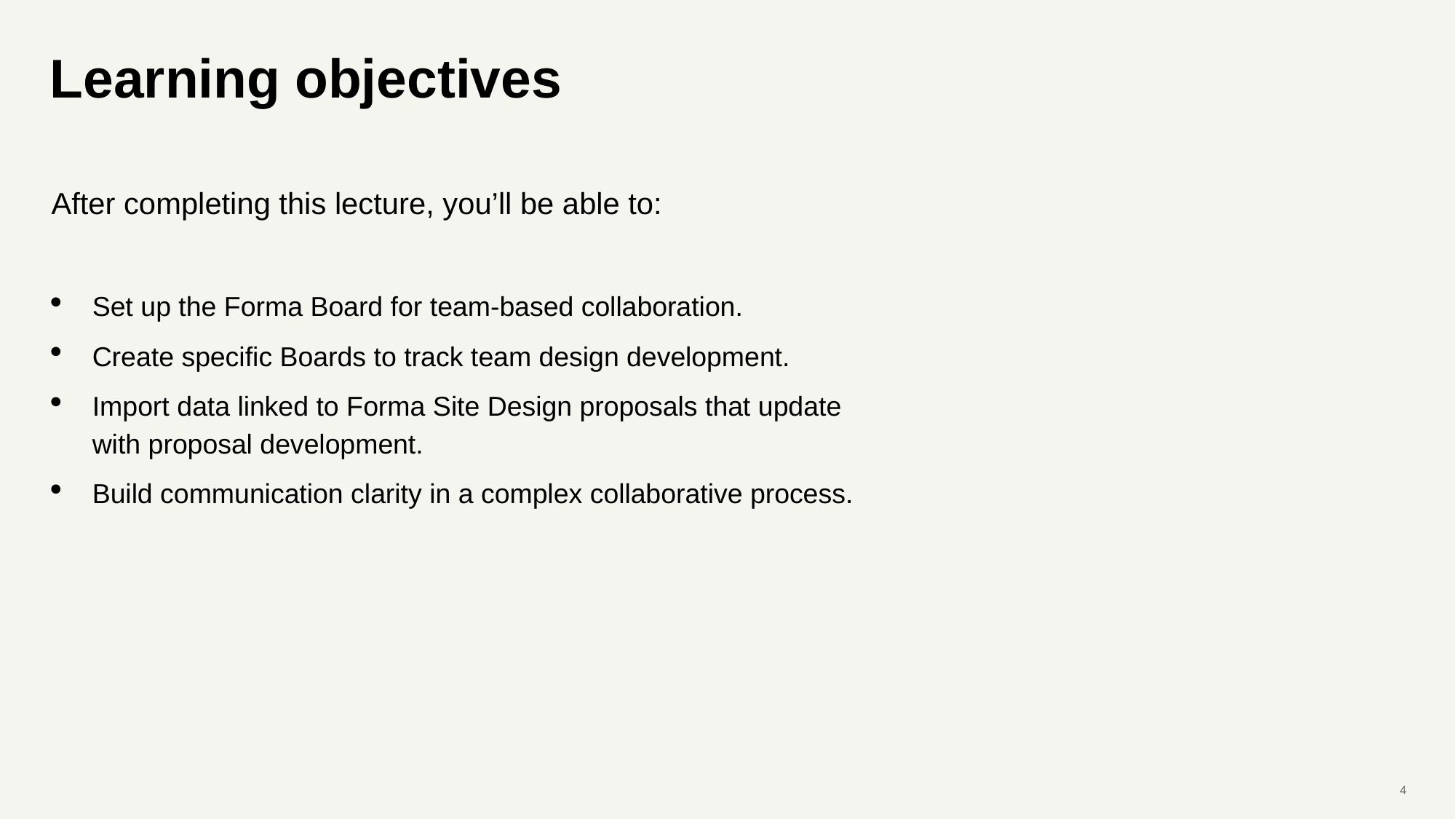

# Learning objectives
After completing this lecture, you’ll be able to:

Set up the Forma Board for team-based collaboration.
Create specific Boards to track team design development.
Import data linked to Forma Site Design proposals that update with proposal development.
Build communication clarity in a complex collaborative process.
4